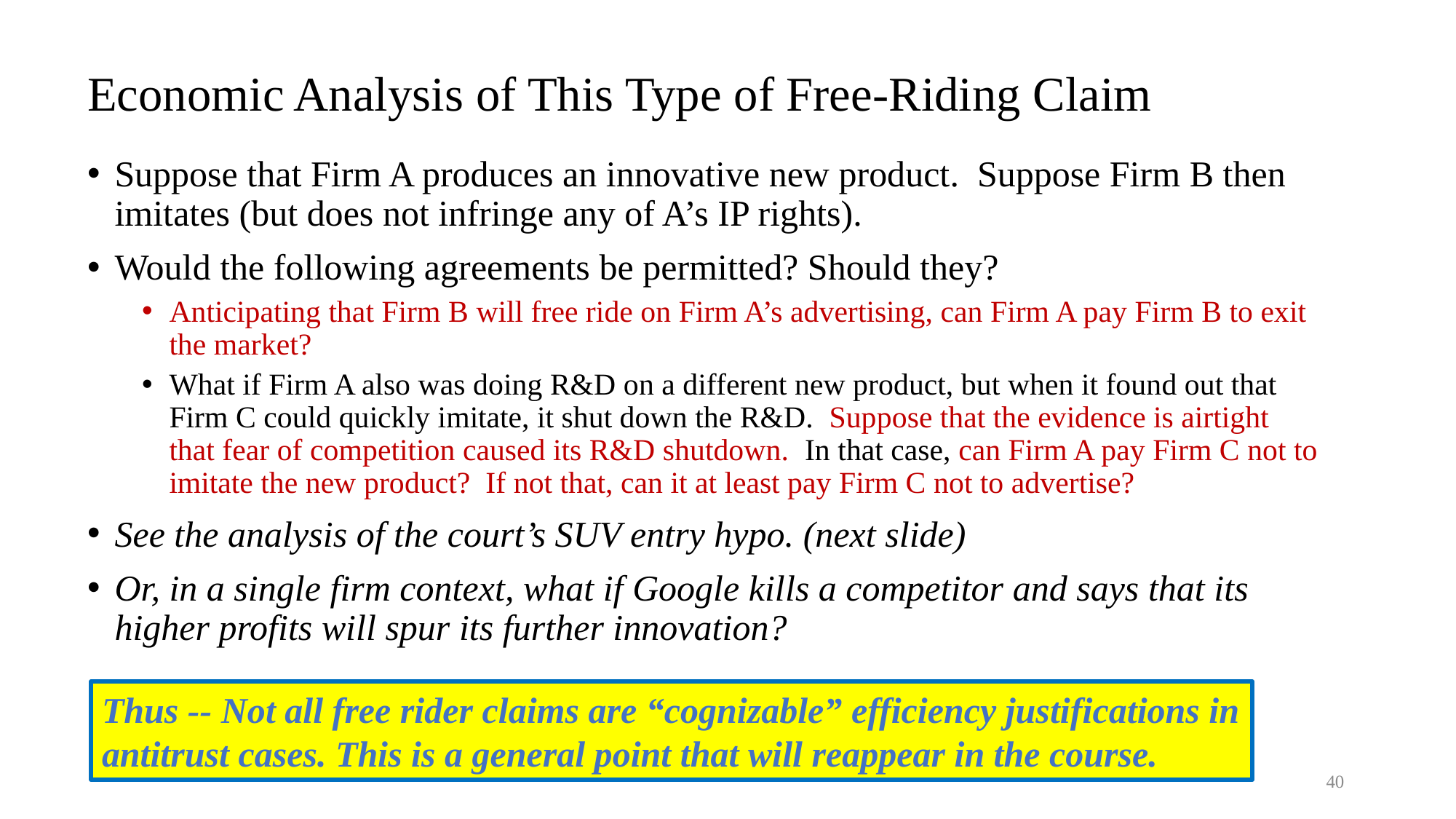

# Economic Analysis of This Type of Free-Riding Claim
Suppose that Firm A produces an innovative new product.  Suppose Firm B then imitates (but does not infringe any of A’s IP rights).
Would the following agreements be permitted? Should they?
Anticipating that Firm B will free ride on Firm A’s advertising, can Firm A pay Firm B to exit the market?
What if Firm A also was doing R&D on a different new product, but when it found out that Firm C could quickly imitate, it shut down the R&D.  Suppose that the evidence is airtight that fear of competition caused its R&D shutdown.  In that case, can Firm A pay Firm C not to imitate the new product?  If not that, can it at least pay Firm C not to advertise?
See the analysis of the court’s SUV entry hypo. (next slide)
Or, in a single firm context, what if Google kills a competitor and says that its higher profits will spur its further innovation?

Thus -- Not all free rider claims are “cognizable” efficiency justifications in antitrust cases. This is a general point that will reappear in the course.
40